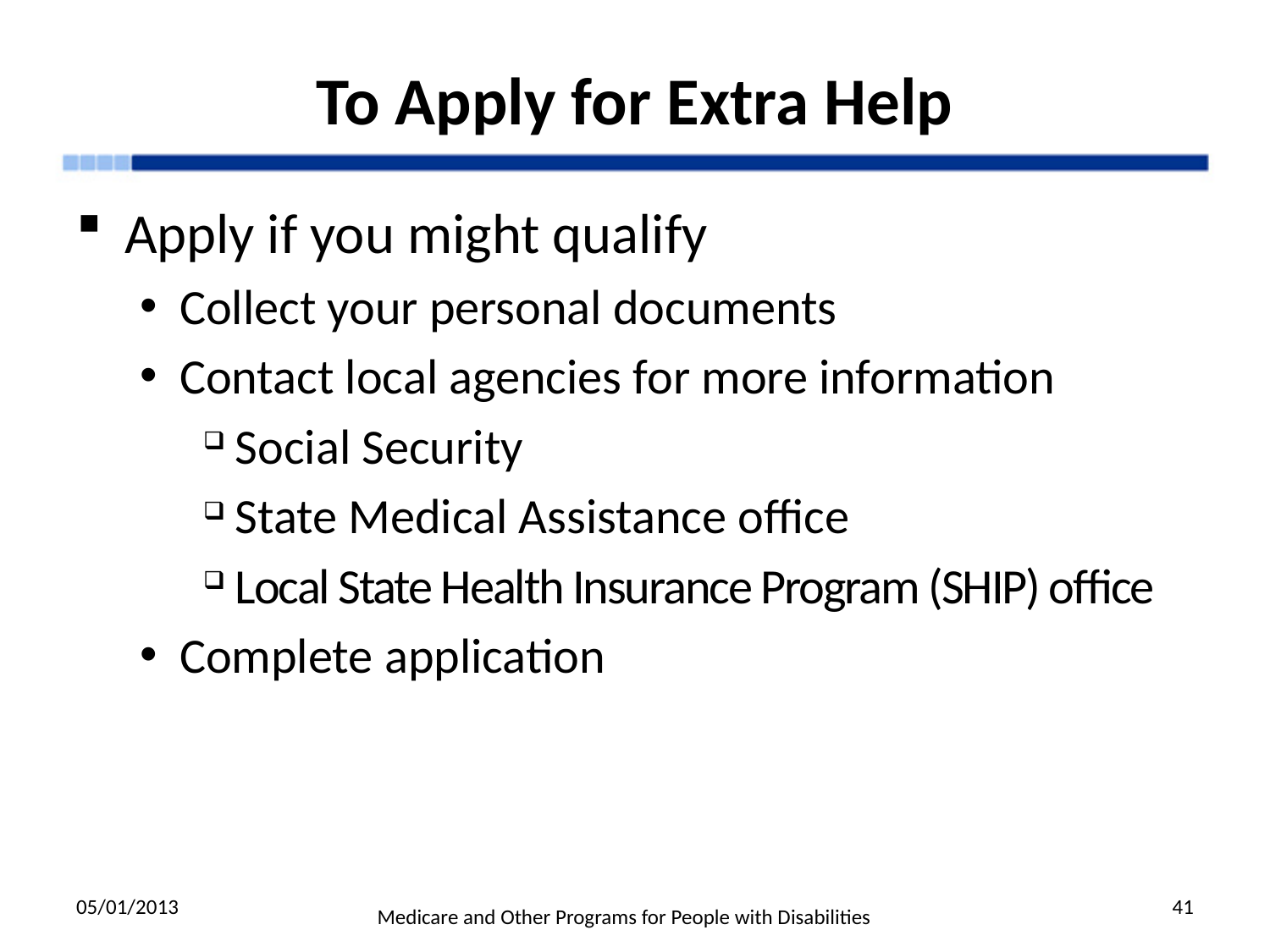

# To Apply for Extra Help
Apply if you might qualify
Collect your personal documents
Contact local agencies for more information
Social Security
State Medical Assistance office
Local State Health Insurance Program (SHIP) office
Complete application

05/01/2013
Medicare and Other Programs for People with Disabilities
41